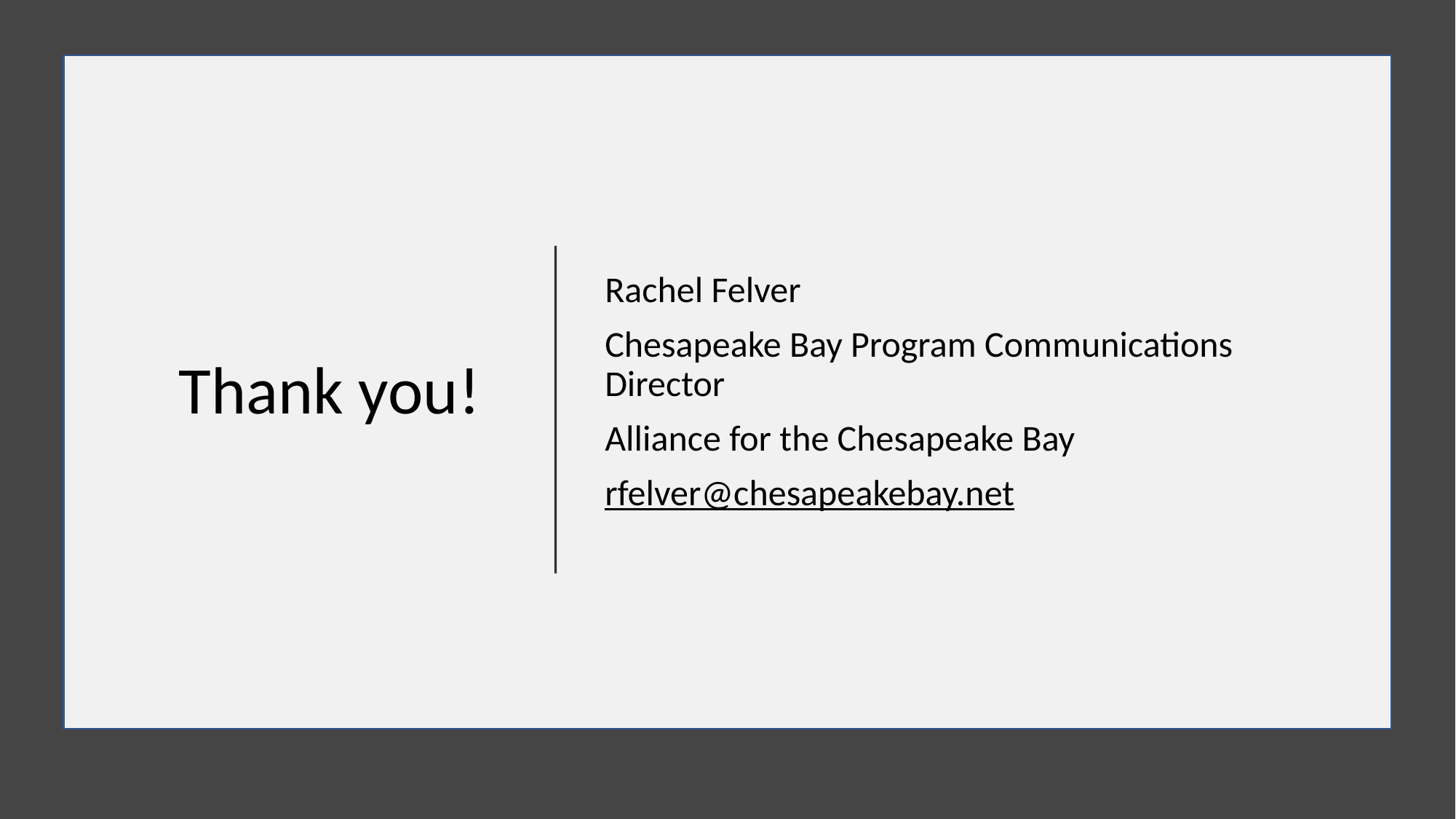

# Thank you!
Rachel Felver
Chesapeake Bay Program Communications Director
Alliance for the Chesapeake Bay
rfelver@chesapeakebay.net